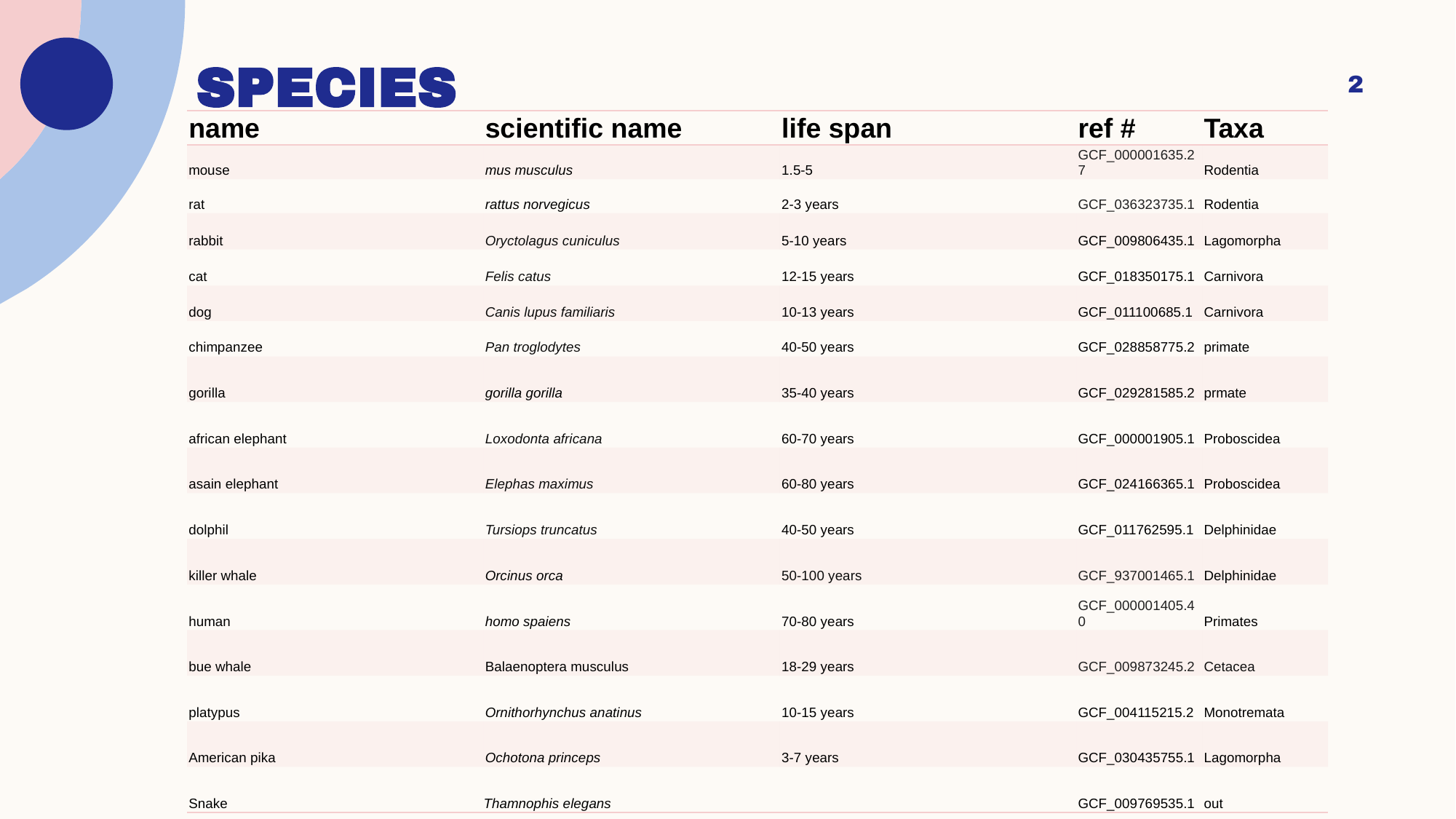

# Species
2
| name | scientific name | life span | ref # | Taxa |
| --- | --- | --- | --- | --- |
| mouse | mus musculus | 1.5-5 | GCF\_000001635.27 | Rodentia |
| rat | rattus norvegicus | 2-3 years | GCF\_036323735.1 | Rodentia |
| rabbit | Oryctolagus cuniculus | 5-10 years | GCF\_009806435.1 | Lagomorpha |
| cat | Felis catus | 12-15 years | GCF\_018350175.1 | Carnivora |
| dog | Canis lupus familiaris | 10-13 years | GCF\_011100685.1 | Carnivora |
| chimpanzee | Pan troglodytes | 40-50 years | GCF\_028858775.2 | primate |
| gorilla | gorilla gorilla | 35-40 years | GCF\_029281585.2 | prmate |
| african elephant | Loxodonta africana | 60-70 years | GCF\_000001905.1 | Proboscidea |
| asain elephant | Elephas maximus | 60-80 years | GCF\_024166365.1 | Proboscidea |
| dolphil | Tursiops truncatus | 40-50 years | GCF\_011762595.1 | Delphinidae |
| killer whale | Orcinus orca | 50-100 years | GCF\_937001465.1 | Delphinidae |
| human | homo spaiens | 70-80 years | GCF\_000001405.40 | Primates |
| bue whale | Balaenoptera musculus | 18-29 years | GCF\_009873245.2 | Cetacea |
| platypus | Ornithorhynchus anatinus | 10-15 years | GCF\_004115215.2 | Monotremata |
| American pika | Ochotona princeps | 3-7 years | GCF\_030435755.1 | Lagomorpha |
| Snake | Thamnophis elegans |  | GCF\_009769535.1 | out |